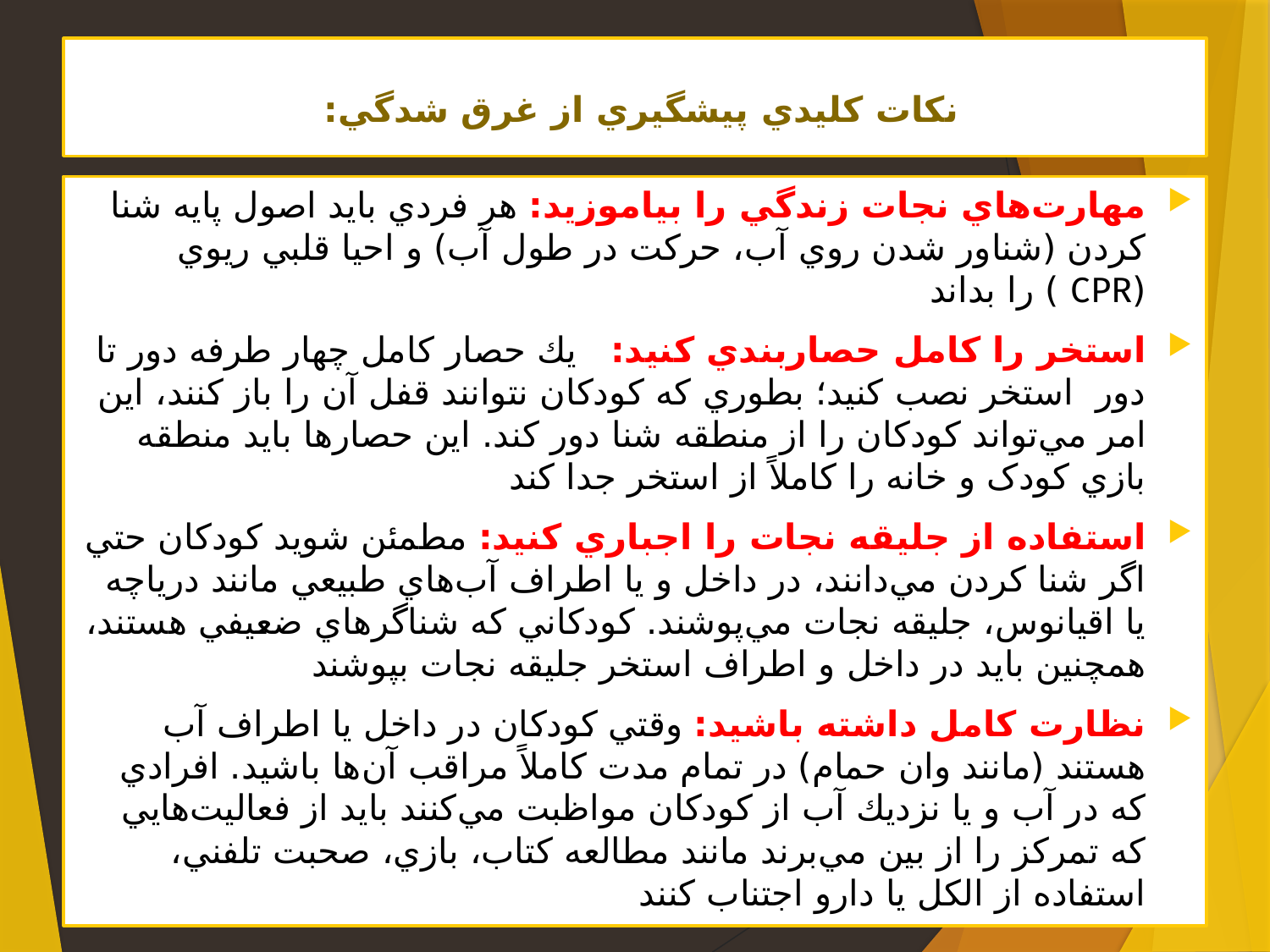

# نكات كليدي پيشگيري از غرق شدگي:
مهارت‌هاي نجات زندگي را بياموزيد: هر فردي بايد اصول پايه شنا كردن (شناور شدن روي آب، حركت در طول آب) و احيا قلبي ريوي (CPR ) را بداند
استخر را كامل حصاربندي كنيد:   يك حصار كامل چهار طرفه دور تا دور  استخر نصب كنيد؛ بطوري كه كودكان نتوانند قفل آن را باز كنند، اين امر مي‌تواند كودكان را از منطقه شنا دور ‌كند. اين حصارها بايد منطقه بازي کودک و خانه را كاملاً از استخر جدا كند
استفاده از جليقه نجات را اجباري كنيد: مطمئن شويد كودكان حتي اگر شنا كردن مي‌دانند، در داخل و يا اطراف آب‌هاي طبيعي مانند درياچه يا اقيانوس، جليقه نجات مي‌پوشند. كودكاني كه شناگرهاي ضعيفي هستند، همچنين بايد در داخل و اطراف استخر جليقه نجات بپوشند
نظارت كامل داشته باشيد: وقتي كودكان در داخل يا اطراف آب هستند (مانند وان حمام) در تمام مدت كاملاً مراقب آن‌ها باشيد. افرادي كه در آب و يا نزديك آب از كودكان مواظبت مي‌‌كنند بايد از فعاليت‌هايي كه تمركز را از بين مي‌برند مانند مطالعه كتاب، بازي، صحبت تلفني، استفاده از الكل يا دارو اجتناب كنند